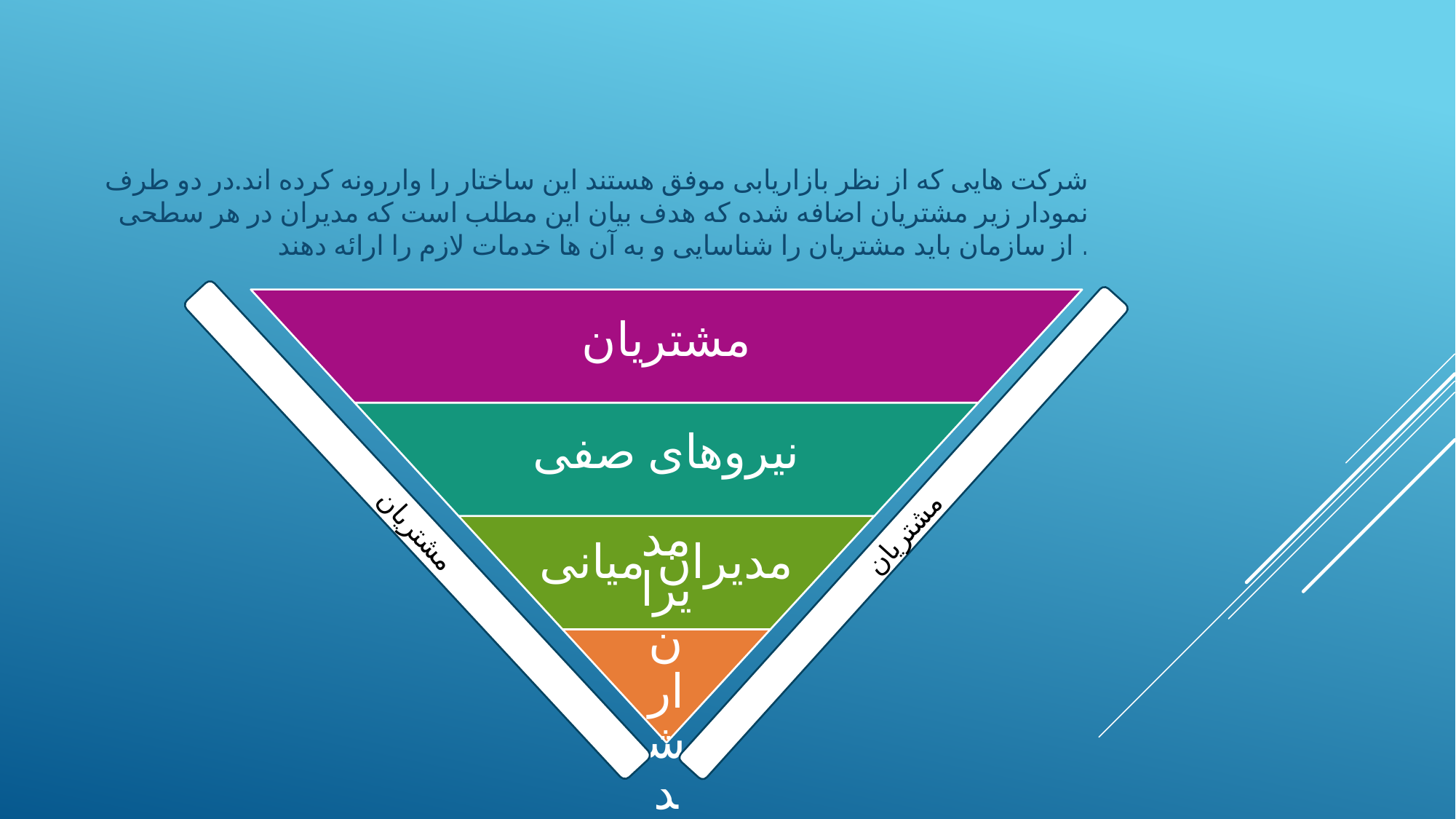

#
شرکت هایی که از نظر بازاریابی موفق هستند این ساختار را واررونه کرده اند.در دو طرف نمودار زیر مشتریان اضافه شده که هدف بیان این مطلب است که مدیران در هر سطحی از سازمان باید مشتریان را شناسایی و به آن ها خدمات لازم را ارائه دهند .
مشتریان
نیروهای صفی
مدیران میانی
مدیران ارشد
مشتریان
مشتریان